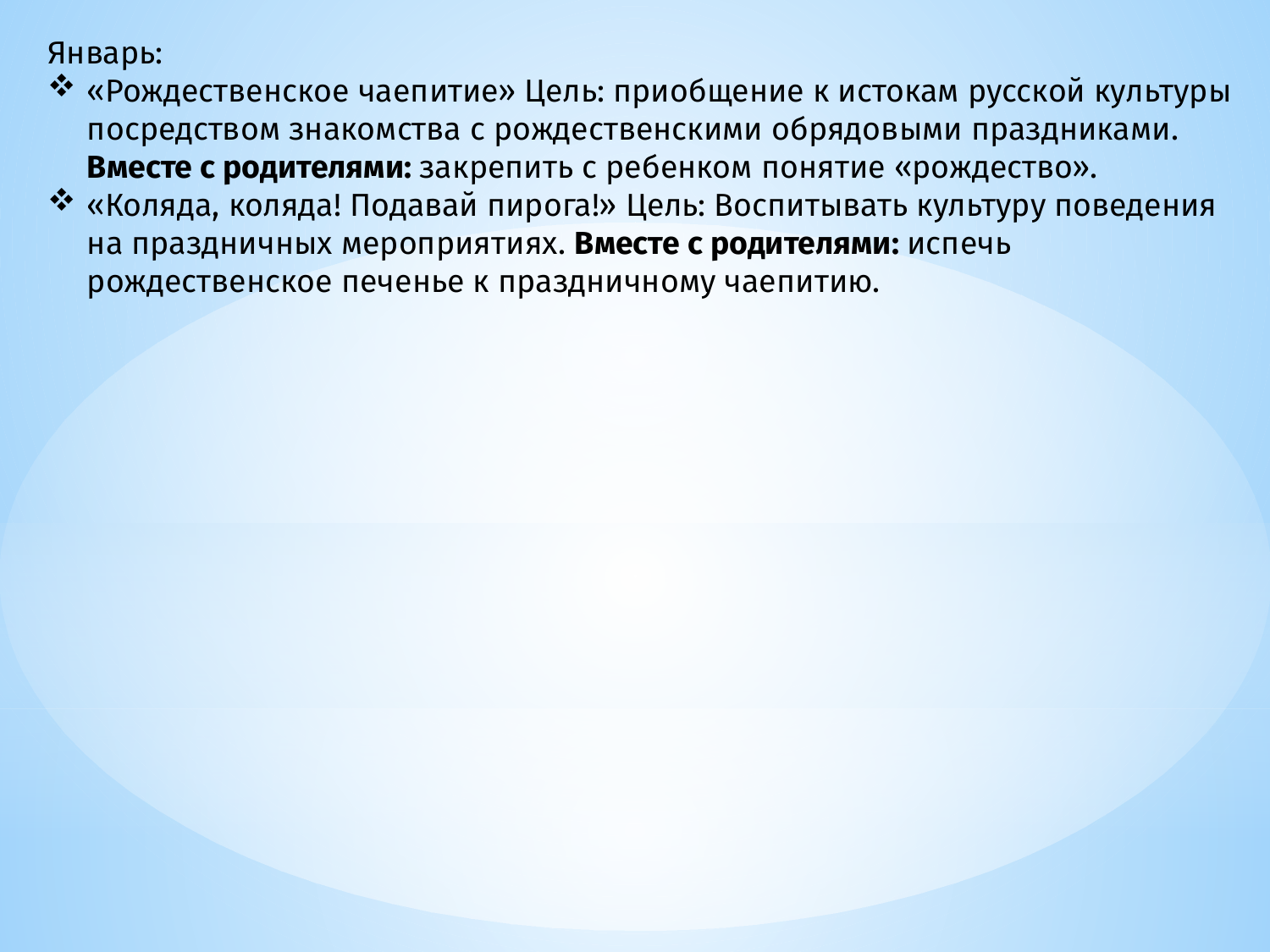

Январь:
«Рождественское чаепитие» Цель: приобщение к истокам русской культуры посредством знакомства с рождественскими обрядовыми праздниками. Вместе с родителями: закрепить с ребенком понятие «рождество».
«Коляда, коляда! Подавай пирога!» Цель: Воспитывать культуру поведения на праздничных мероприятиях. Вместе с родителями: испечь рождественское печенье к праздничному чаепитию.